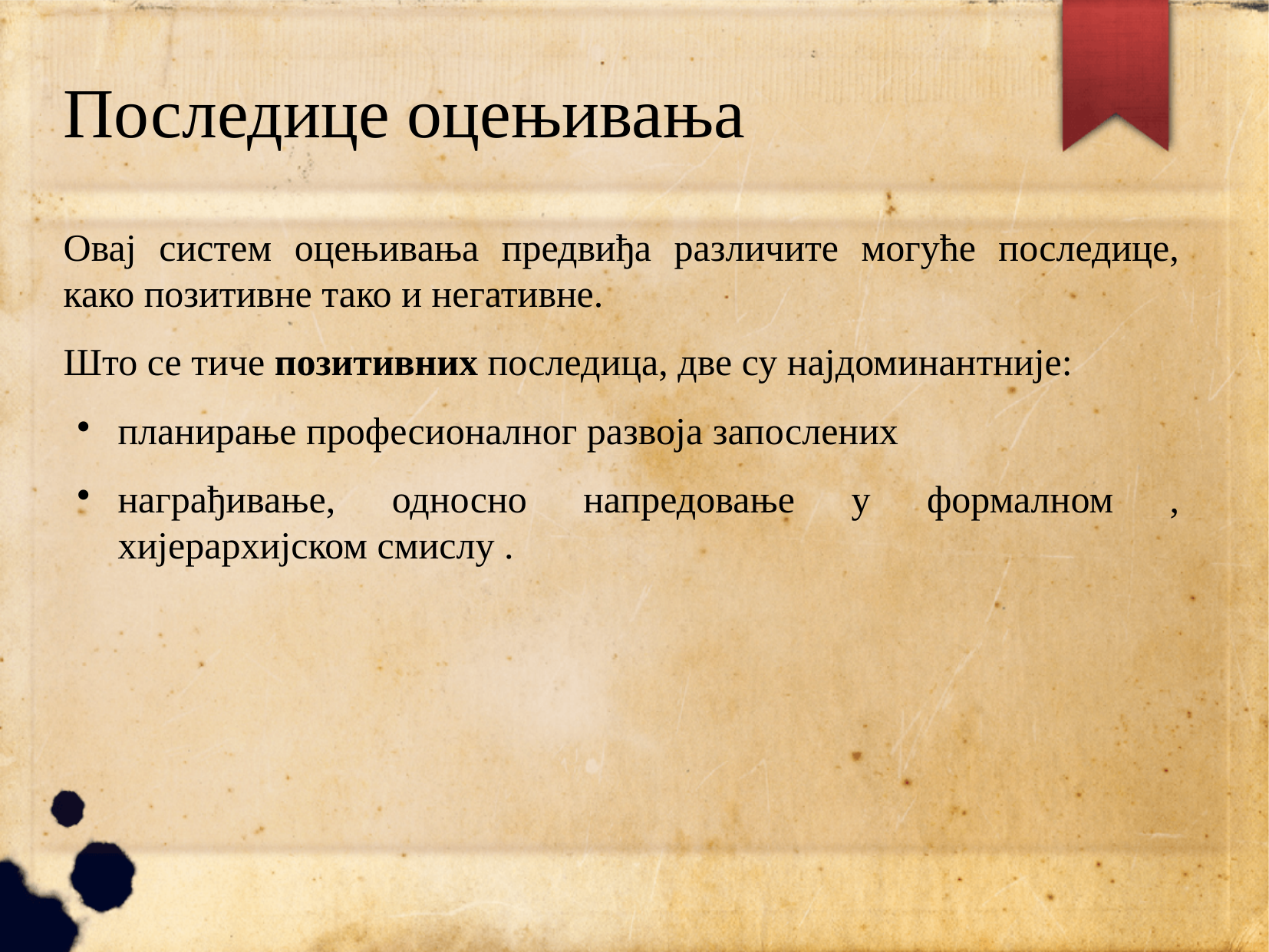

# Последице оцењивања
Овај систем оцењивања предвиђа различите могуће последице, како позитивне тако и негативне.
Што се тиче позитивних последица, две су најдоминантније:
планирање професионалног развоја запослених
награђивање, односно напредовање у формалном , хијерархијском смислу .